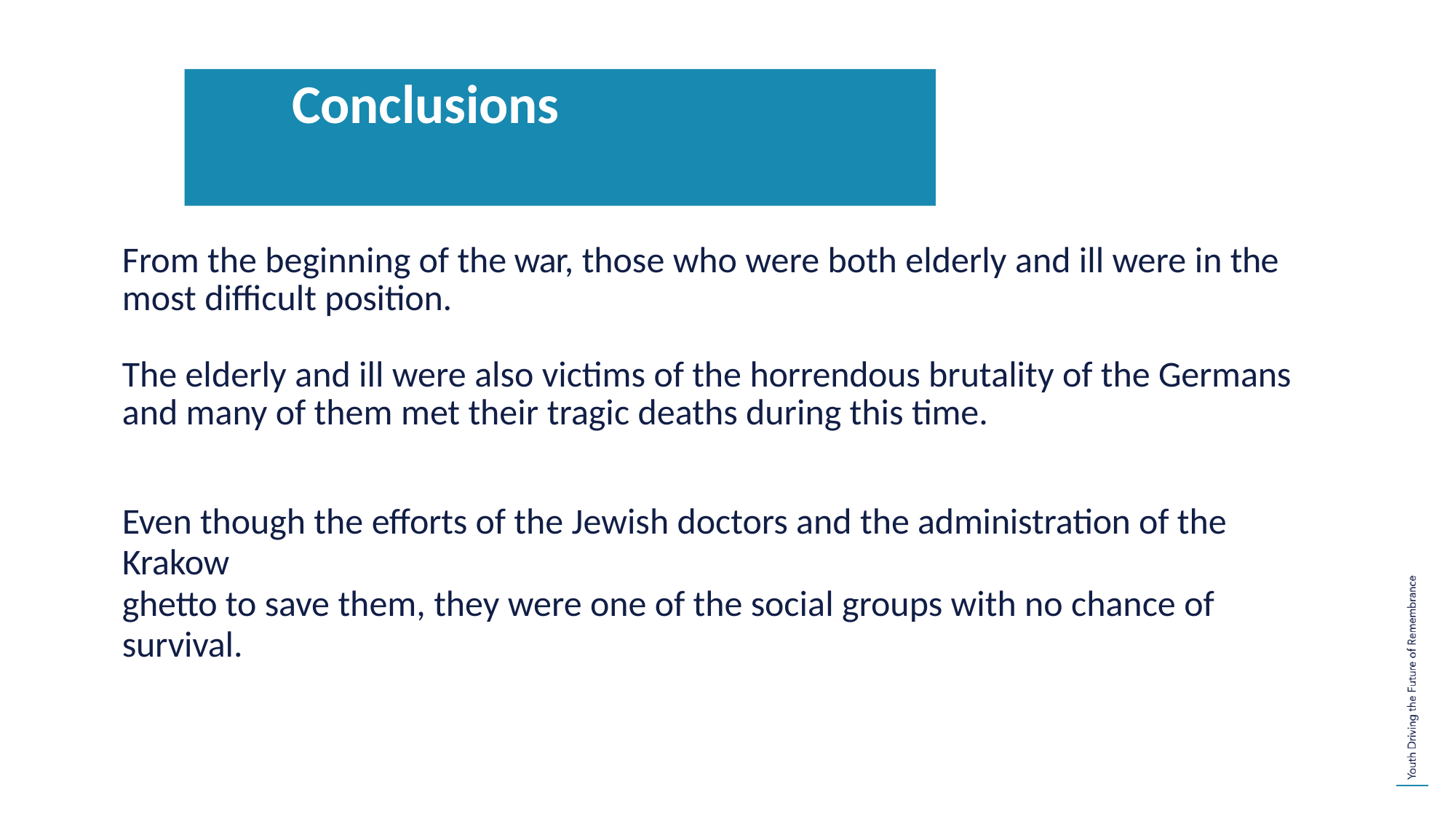

# Conclusions
From the beginning of the war, those who were both elderly and ill were in the most difficult position.
The elderly and ill were also victims of the horrendous brutality of the Germans and many of them met their tragic deaths during this time.

Even though the efforts of the Jewish doctors and the administration of the Krakow
ghetto to save them, they were one of the social groups with no chance of survival.